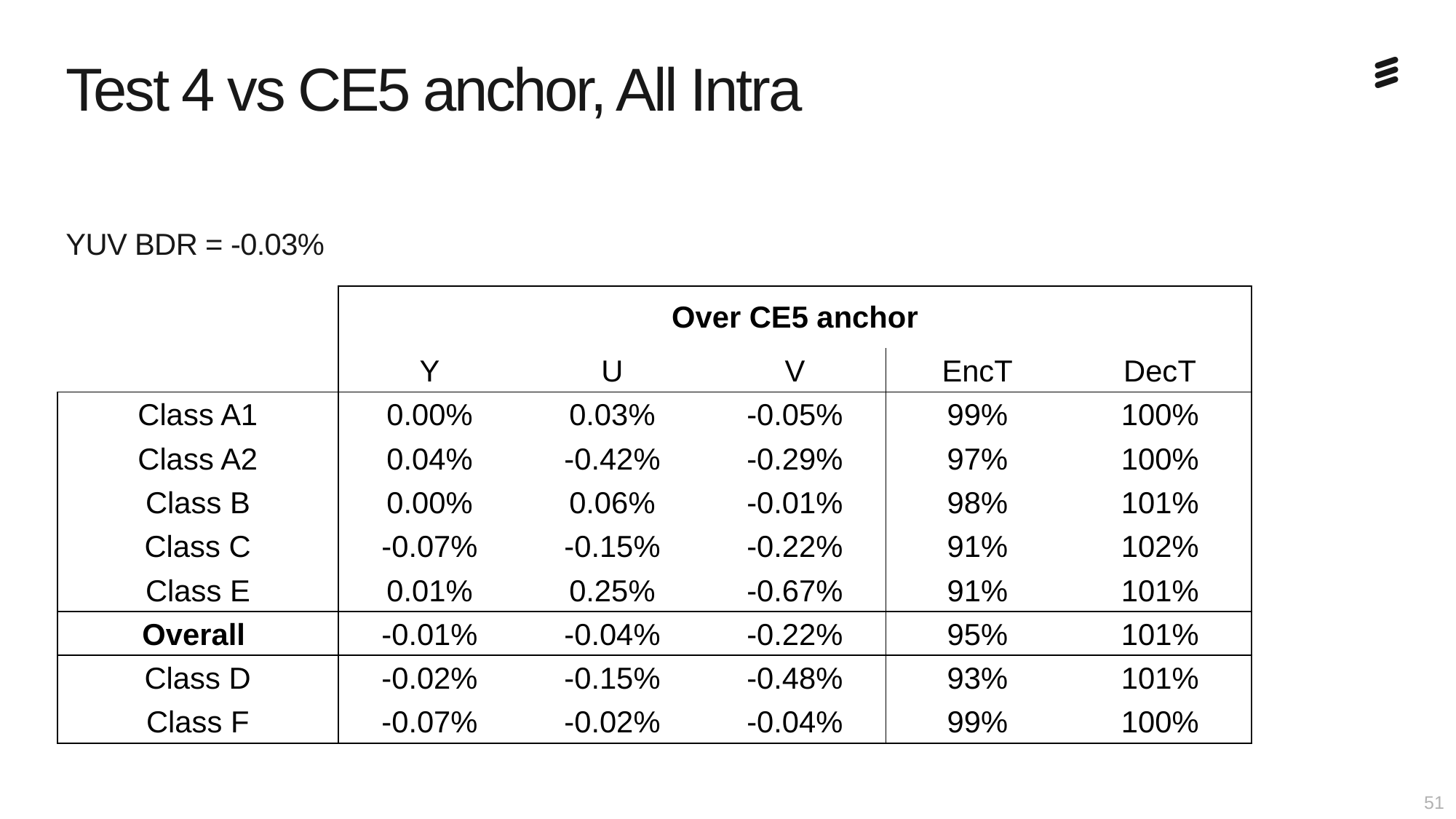

# Test 4 vs CE5 anchor, All Intra
YUV BDR = -0.03%
|  | Over CE5 anchor |  |  |  |  |
| --- | --- | --- | --- | --- | --- |
|  | Y | U | V | EncT | DecT |
| Class A1 | 0.00% | 0.03% | -0.05% | 99% | 100% |
| Class A2 | 0.04% | -0.42% | -0.29% | 97% | 100% |
| Class B | 0.00% | 0.06% | -0.01% | 98% | 101% |
| Class C | -0.07% | -0.15% | -0.22% | 91% | 102% |
| Class E | 0.01% | 0.25% | -0.67% | 91% | 101% |
| Overall | -0.01% | -0.04% | -0.22% | 95% | 101% |
| Class D | -0.02% | -0.15% | -0.48% | 93% | 101% |
| Class F | -0.07% | -0.02% | -0.04% | 99% | 100% |
51